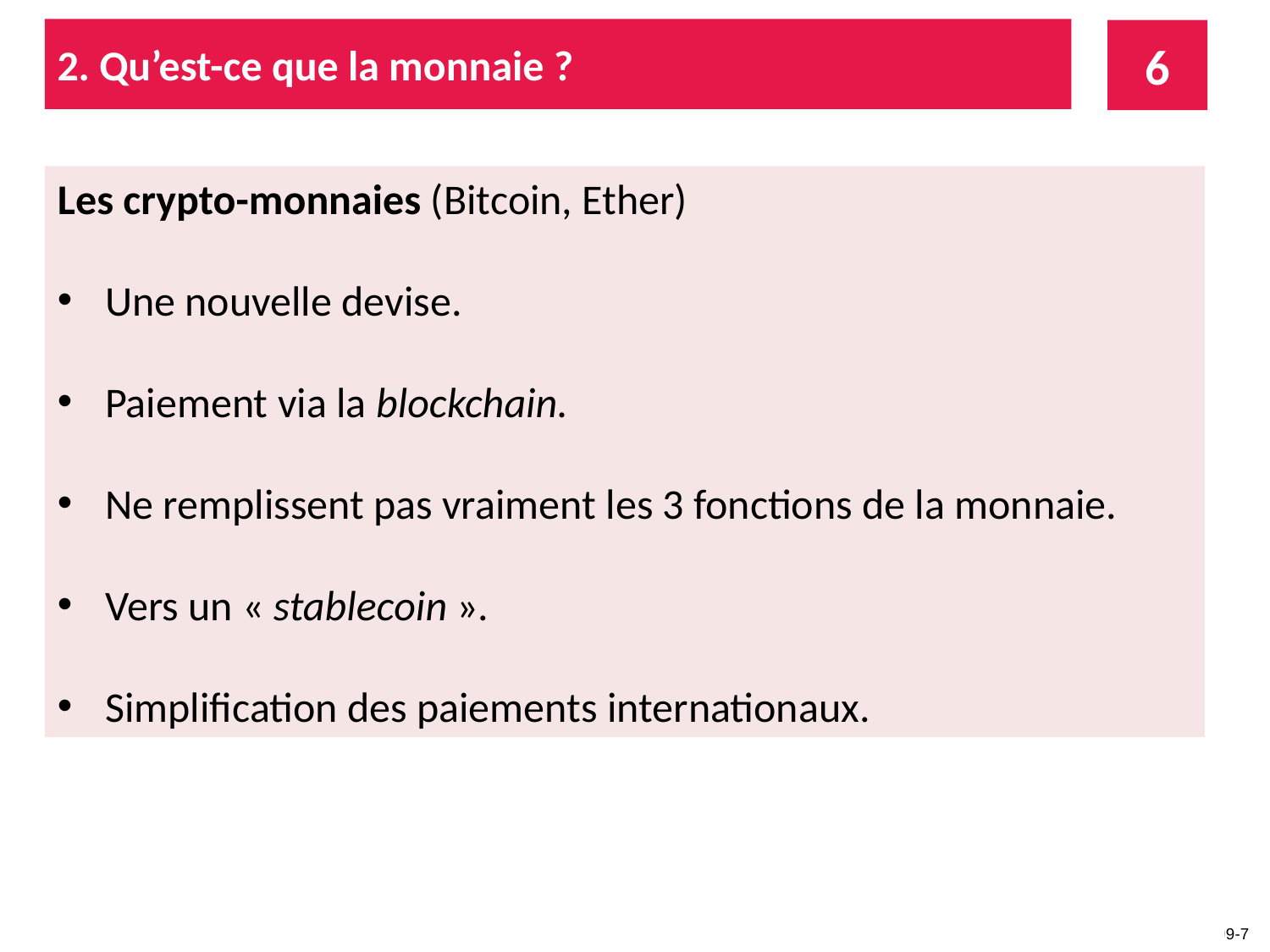

2. Qu’est-ce que la monnaie ?
6
Les crypto-monnaies (Bitcoin, Ether)

Une nouvelle devise.

Paiement via la blockchain.
Ne remplissent pas vraiment les 3 fonctions de la monnaie.

Vers un « stablecoin ».
Simplification des paiements internationaux.